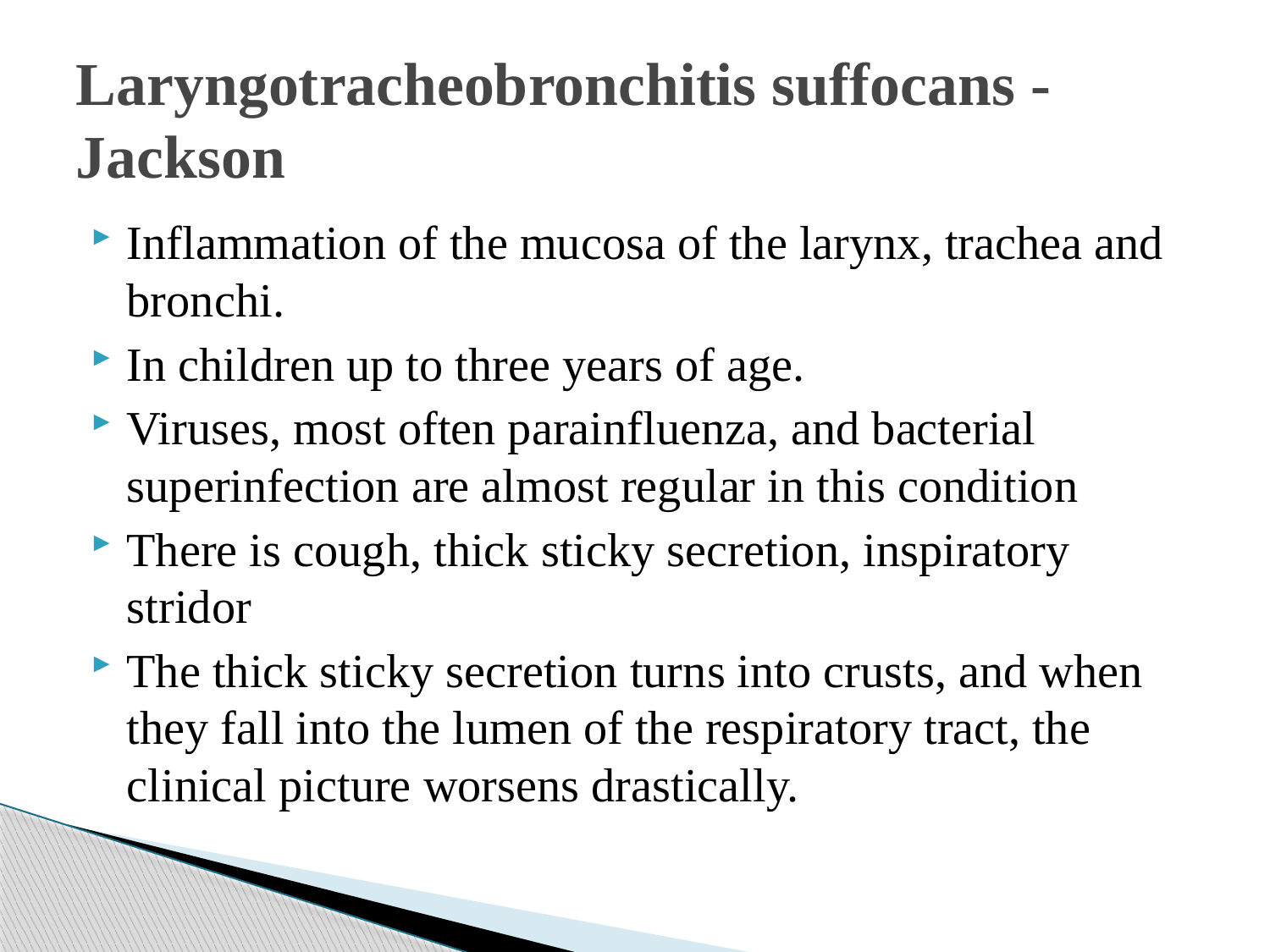

# Laryngotracheobronchitis suffocans -Jackson
Inflammation of the mucosa of the larynx, trachea and bronchi.
In children up to three years of age.
Viruses, most often parainfluenza, and bacterial superinfection are almost regular in this condition
There is cough, thick sticky secretion, inspiratory stridor
The thick sticky secretion turns into crusts, and when they fall into the lumen of the respiratory tract, the clinical picture worsens drastically.